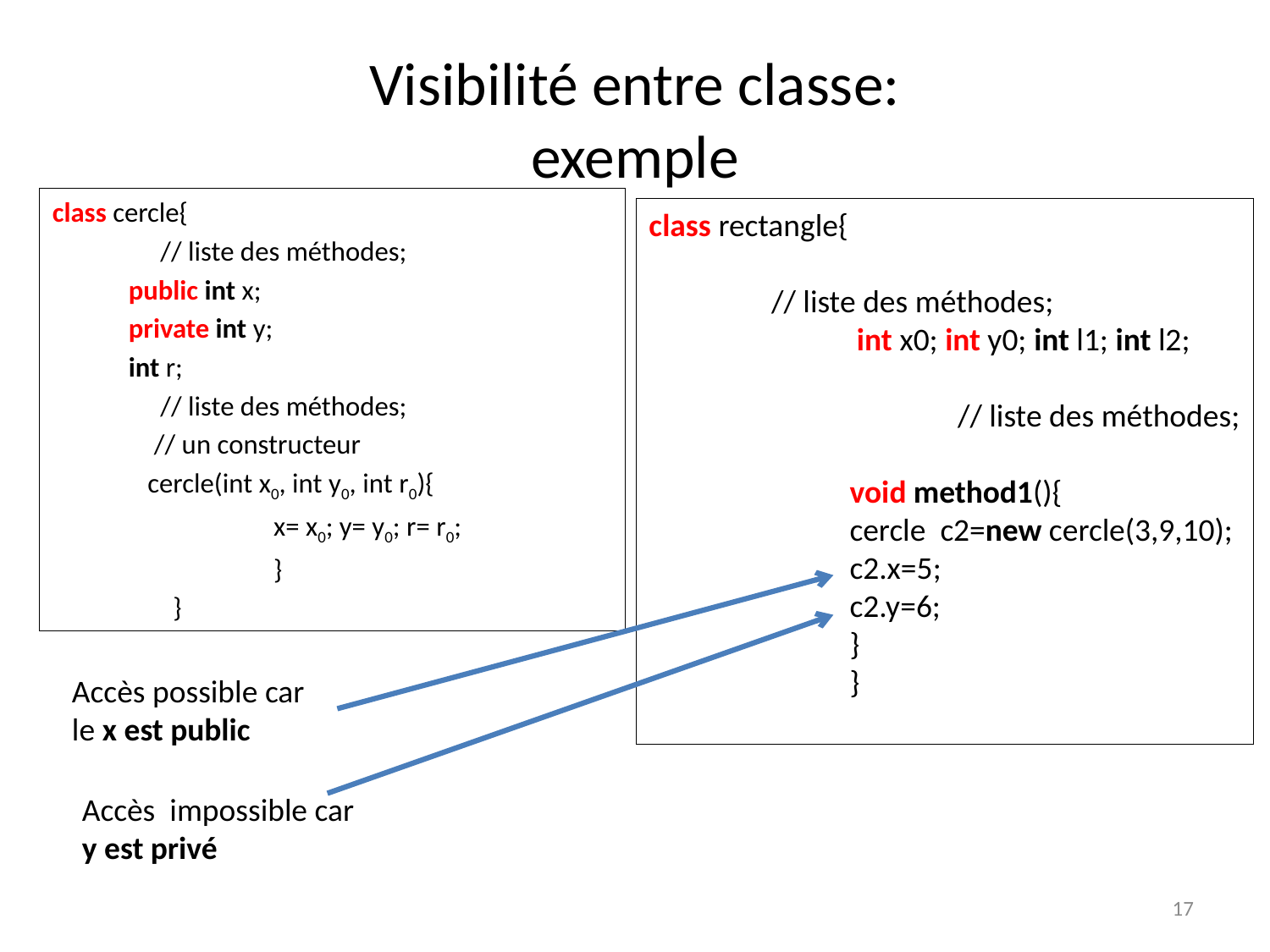

# Visibilité entre classe: exemple
class cercle{
                 // liste des méthodes;
            public int x;
            private int y;
            int r;
                 // liste des méthodes;
                // un constructeur
               cercle(int x0, int y0, int r0){
x= x0; y= y0; r= r0;
}
                   }

class rectangle{

                 // liste des méthodes;
 int x0; int y0; int l1; int l2;

               // liste des méthodes;

void method1(){
cercle  c2=new cercle(3,9,10);
c2.x=5;
c2.y=6;
}
}

Accès possible car le x est public
Accès  impossible car y est privé
17